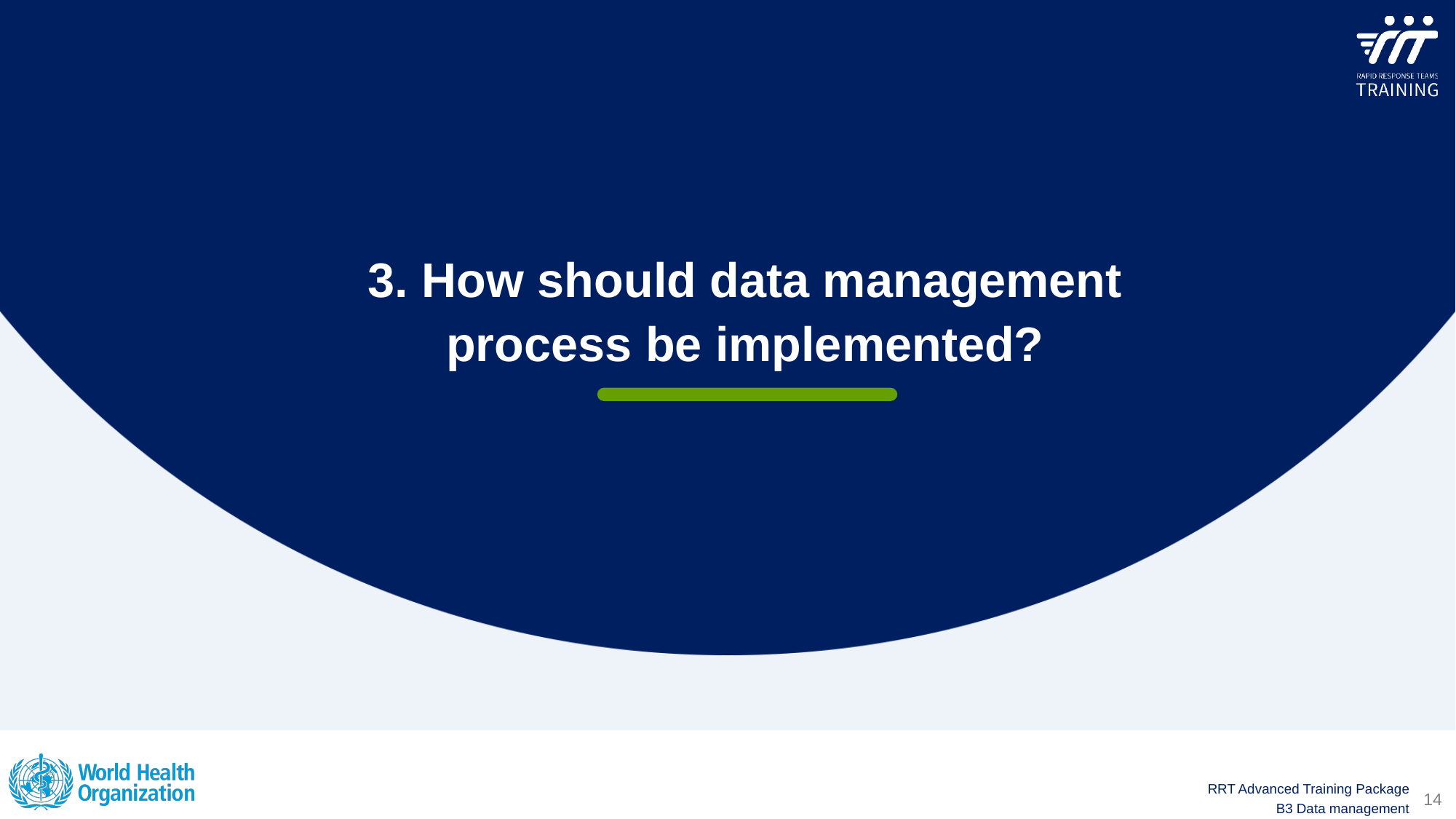

3. How should data management process be implemented?